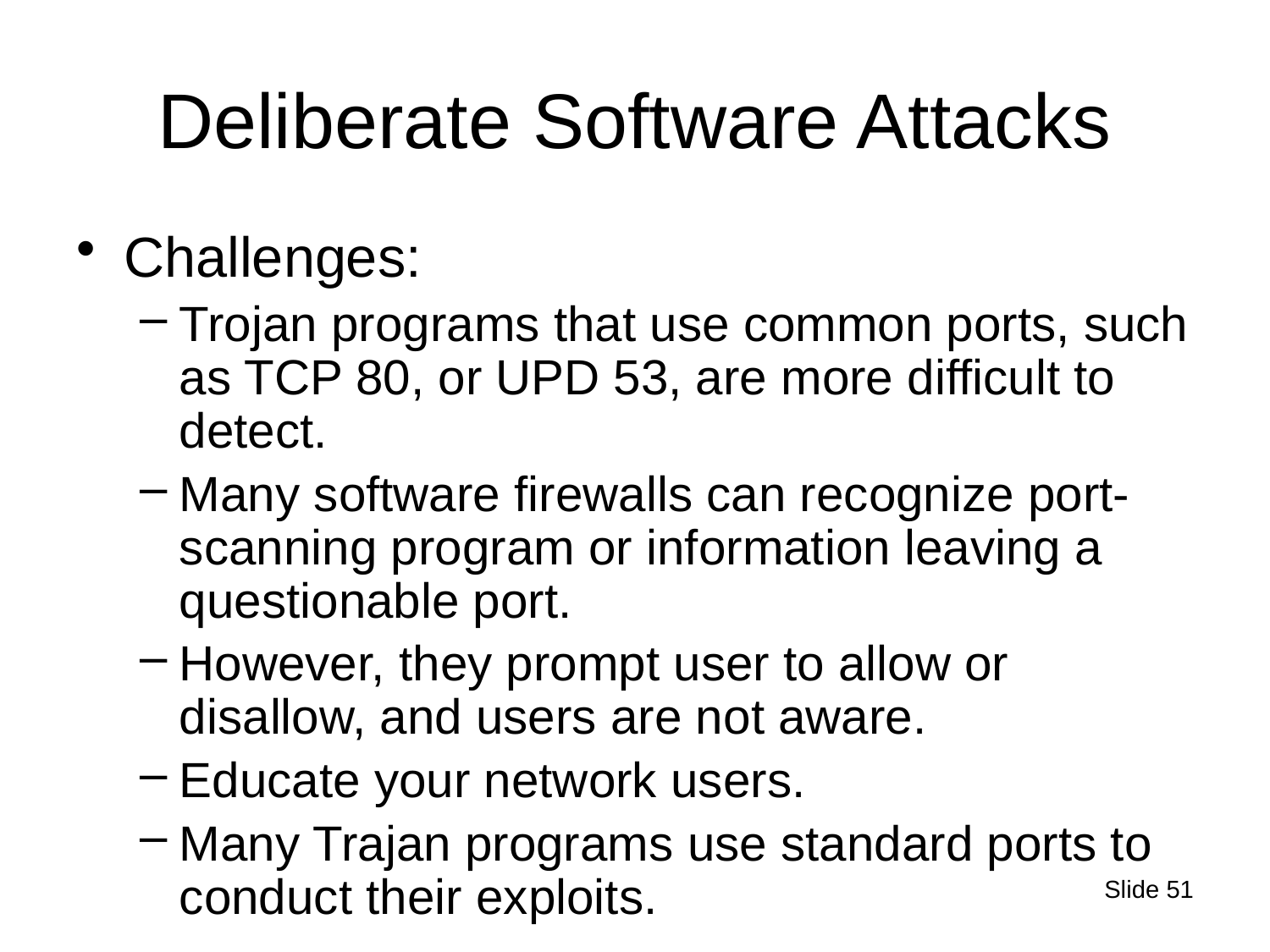

# Deliberate Software Attacks
Challenges:
Trojan programs that use common ports, such as TCP 80, or UPD 53, are more difficult to detect.
Many software firewalls can recognize port-scanning program or information leaving a questionable port.
However, they prompt user to allow or disallow, and users are not aware.
Educate your network users.
Many Trajan programs use standard ports to conduct their exploits.

 Slide 51